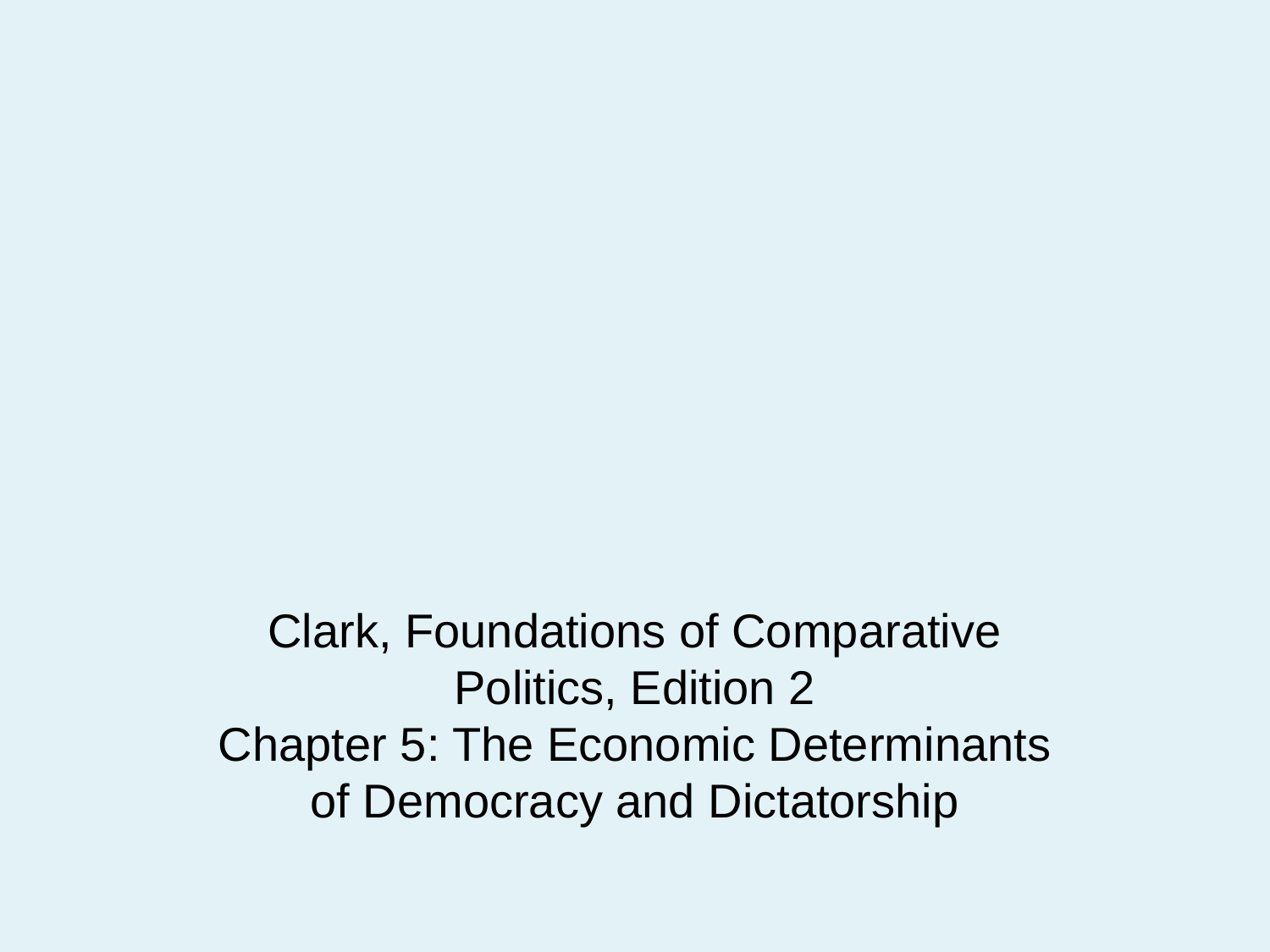

# Clark, Foundations of Comparative Politics, Edition 2 Chapter 5: The Economic Determinants of Democracy and Dictatorship